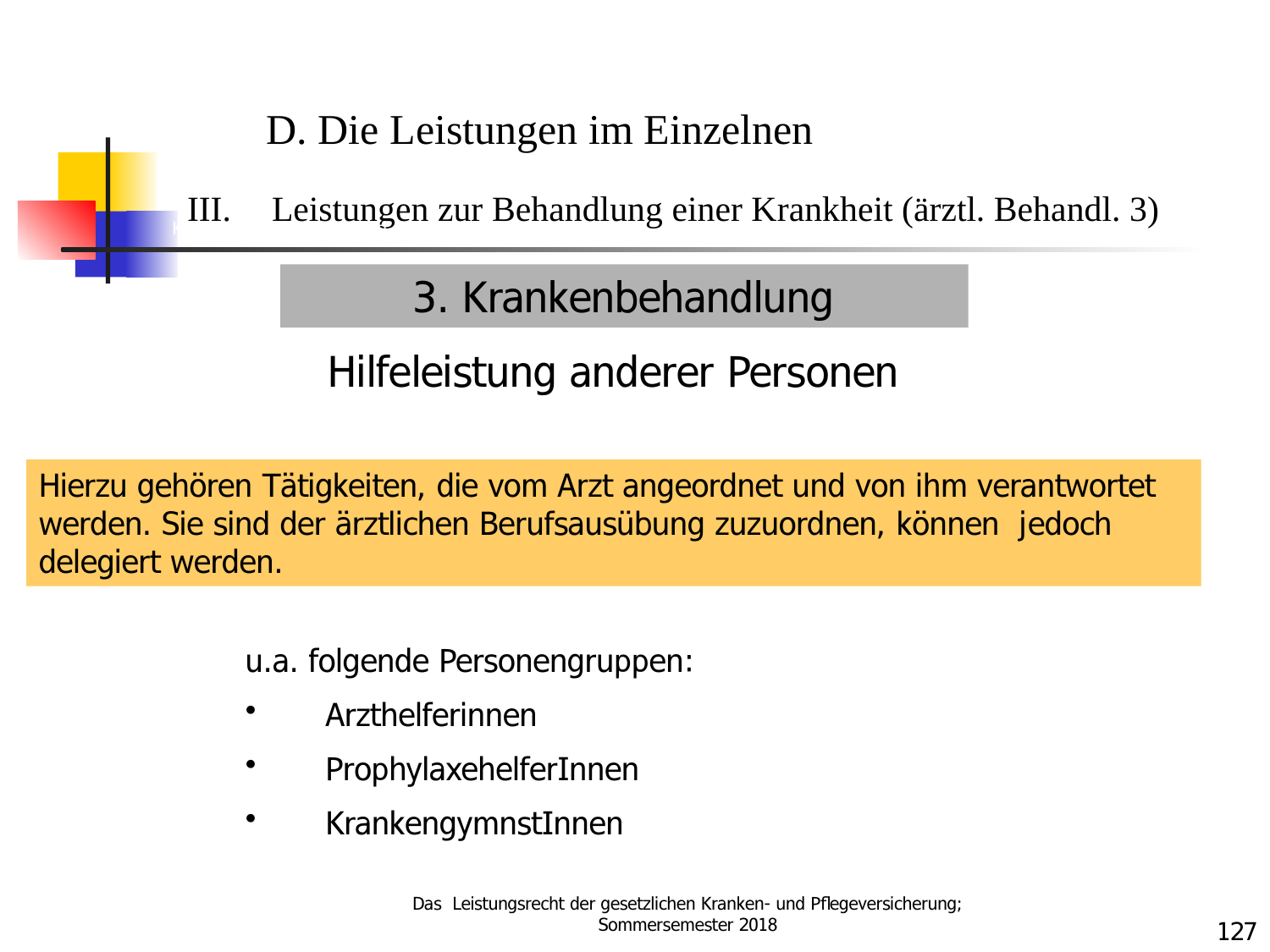

Krankenbehandlung 3 (ärztl. Behandlung)
D. Die Leistungen im Einzelnen

Leistungen zur Behandlung einer Krankheit (ärztl. Behandl. 3)
3. Krankenbehandlung
Hilfeleistung anderer Personen
Krankheit
Hierzu gehören Tätigkeiten, die vom Arzt angeordnet und von ihm verantwortet werden. Sie sind der ärztlichen Berufsausübung zuzuordnen, können  jedoch delegiert werden.
u.a. folgende Personengruppen:
Arzthelferinnen
ProphylaxehelferInnen
KrankengymnstInnen
Das  Leistungsrecht der gesetzlichen Kranken- und Pflegeversicherung; Sommersemester 2018
127